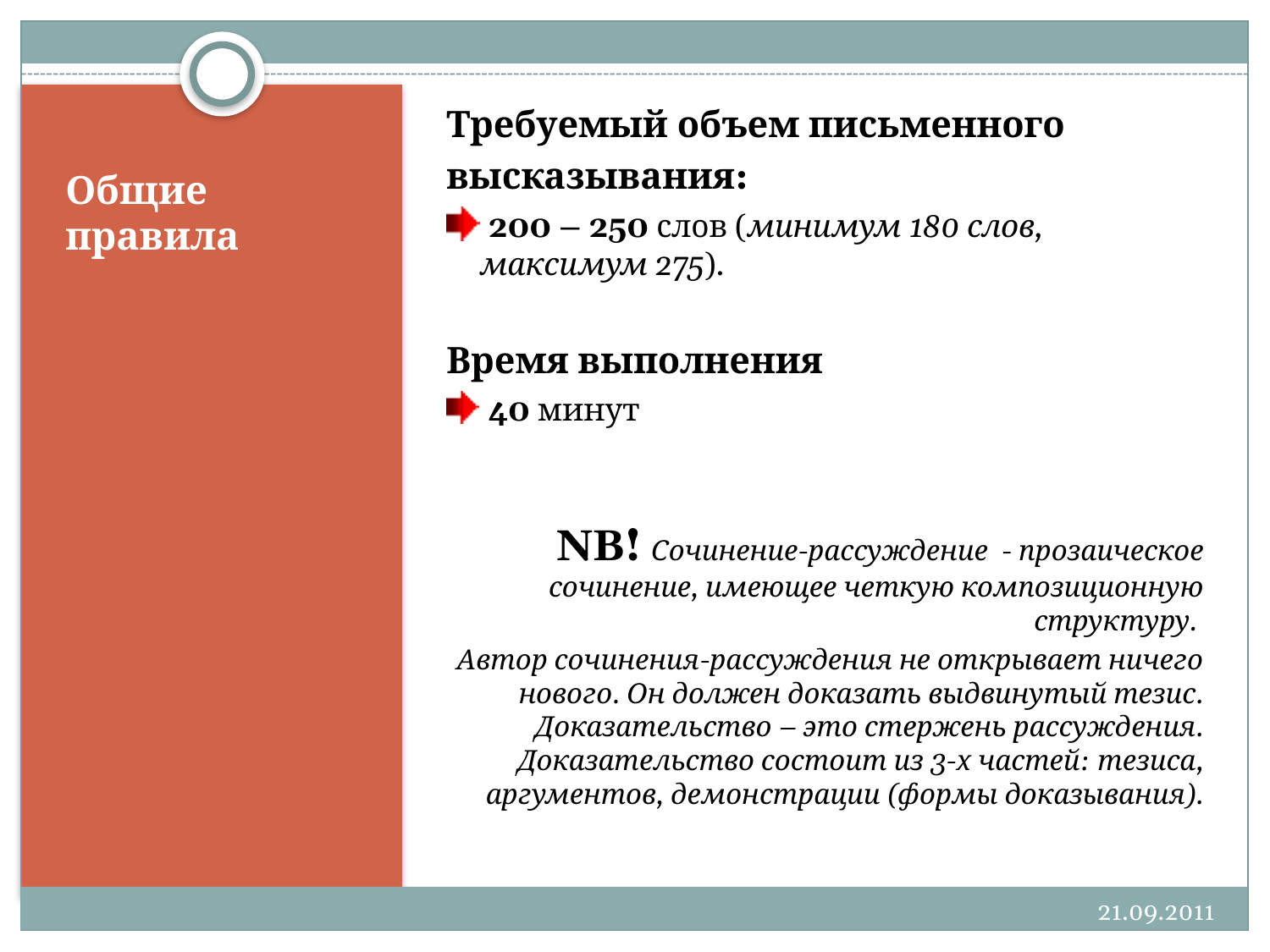

Требуемый объем письменного
высказывания:
 200 – 250 слов (минимум 180 слов, максимум 275).

Время выполнения
 40 минут

NB! Сочинение-рассуждение  - прозаическое сочинение, имеющее четкую композиционную структуру.
Автор сочинения-рассуждения не открывает ничего нового. Он должен доказать выдвинутый тезис. Доказательство – это стержень рассуждения. Доказательство состоит из 3-х частей: тезиса, аргументов, демонстрации (формы доказывания).

# Общие правила

21.09.2011